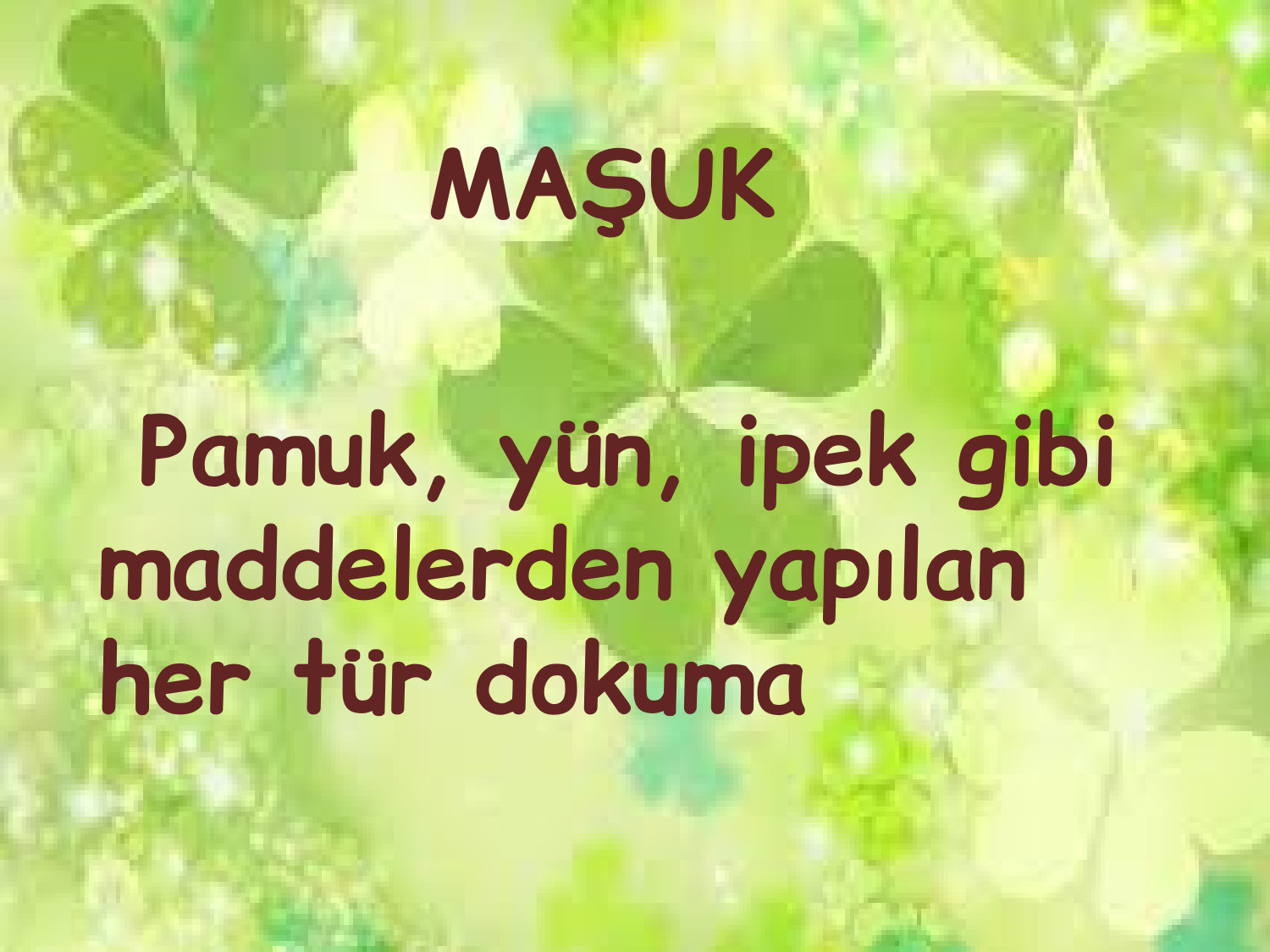

#
        MAŞUK

 Pamuk, yün, ipek gibi   maddelerden yapılan her tür dokuma